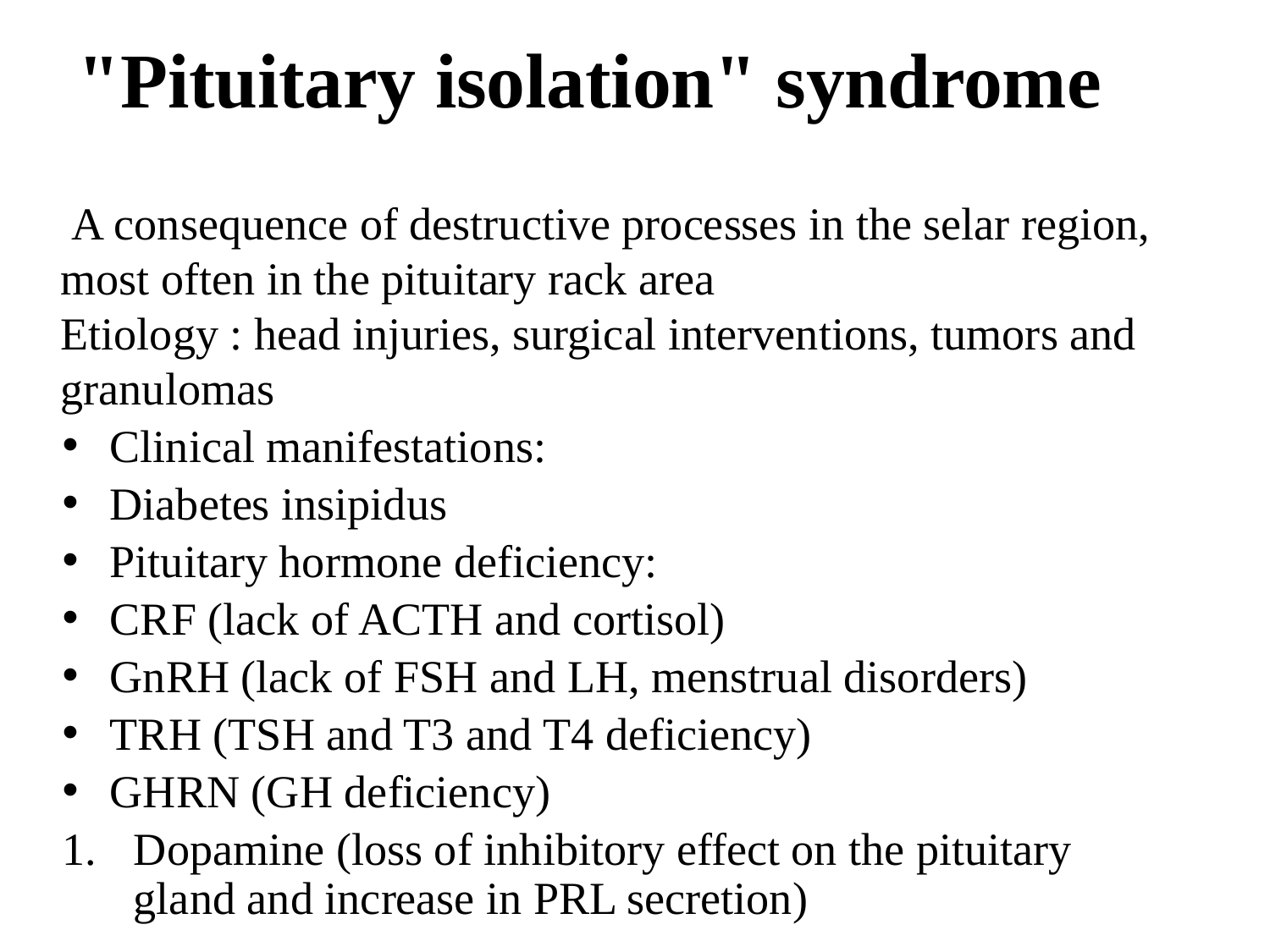

# "Pituitary isolation" syndrome

 A consequence of destructive processes in the selar region, most often in the pituitary rack area
Etiology : head injuries, surgical interventions, tumors and granulomas
Clinical manifestations:
Diabetes insipidus
Pituitary hormone deficiency:
CRF (lack of ACTH and cortisol)
GnRH (lack of FSH and LH, menstrual disorders)
TRH (TSH and T3 and T4 deficiency)
GHRN (GH deficiency)
Dopamine (loss of inhibitory effect on the pituitary gland and increase in PRL secretion)